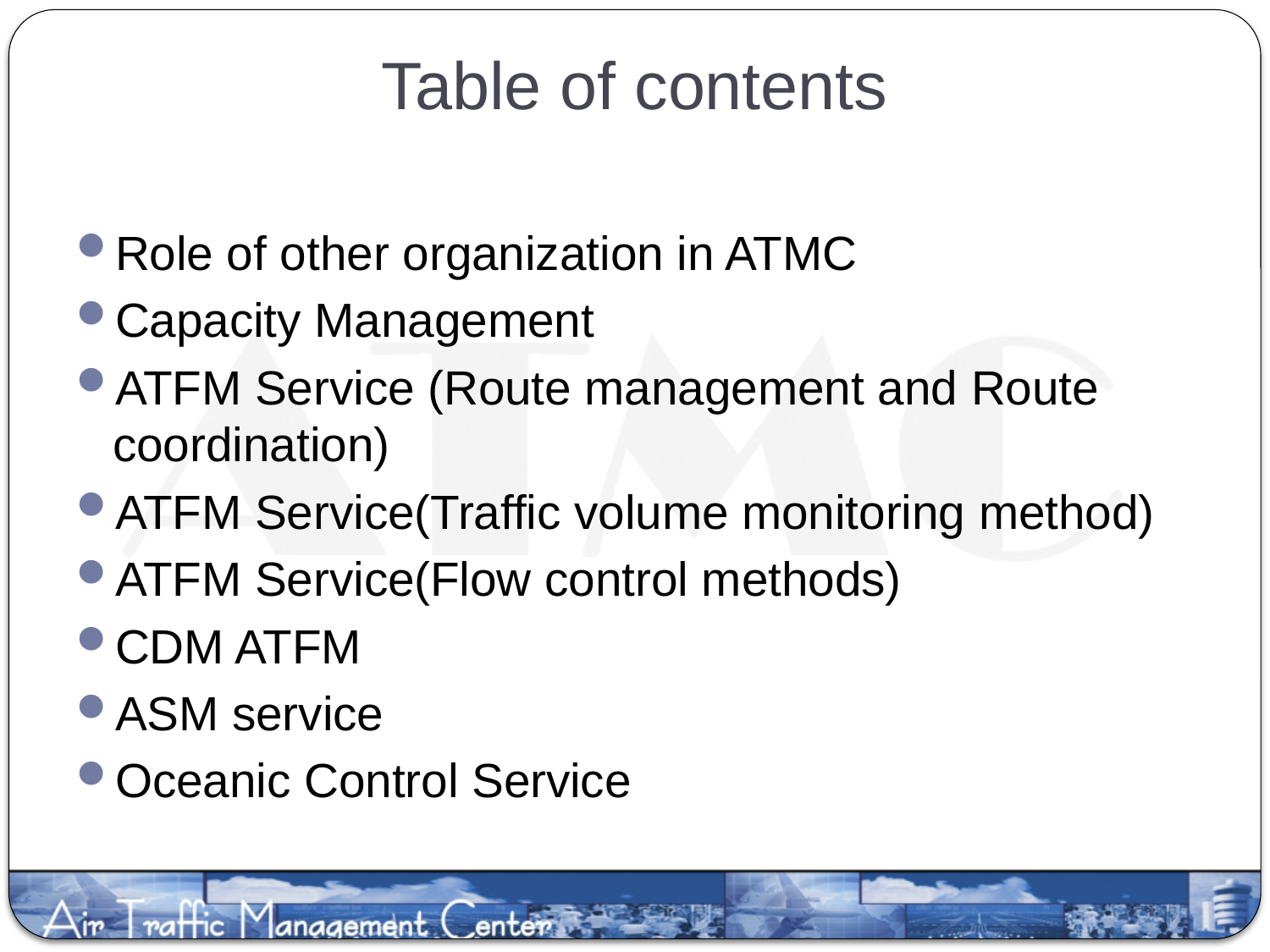

# Table of contents
Role of other organization in ATMC
Capacity Management
ATFM Service (Route management and Route coordination)
ATFM Service(Traffic volume monitoring method)
ATFM Service(Flow control methods)
CDM ATFM
ASM service
Oceanic Control Service